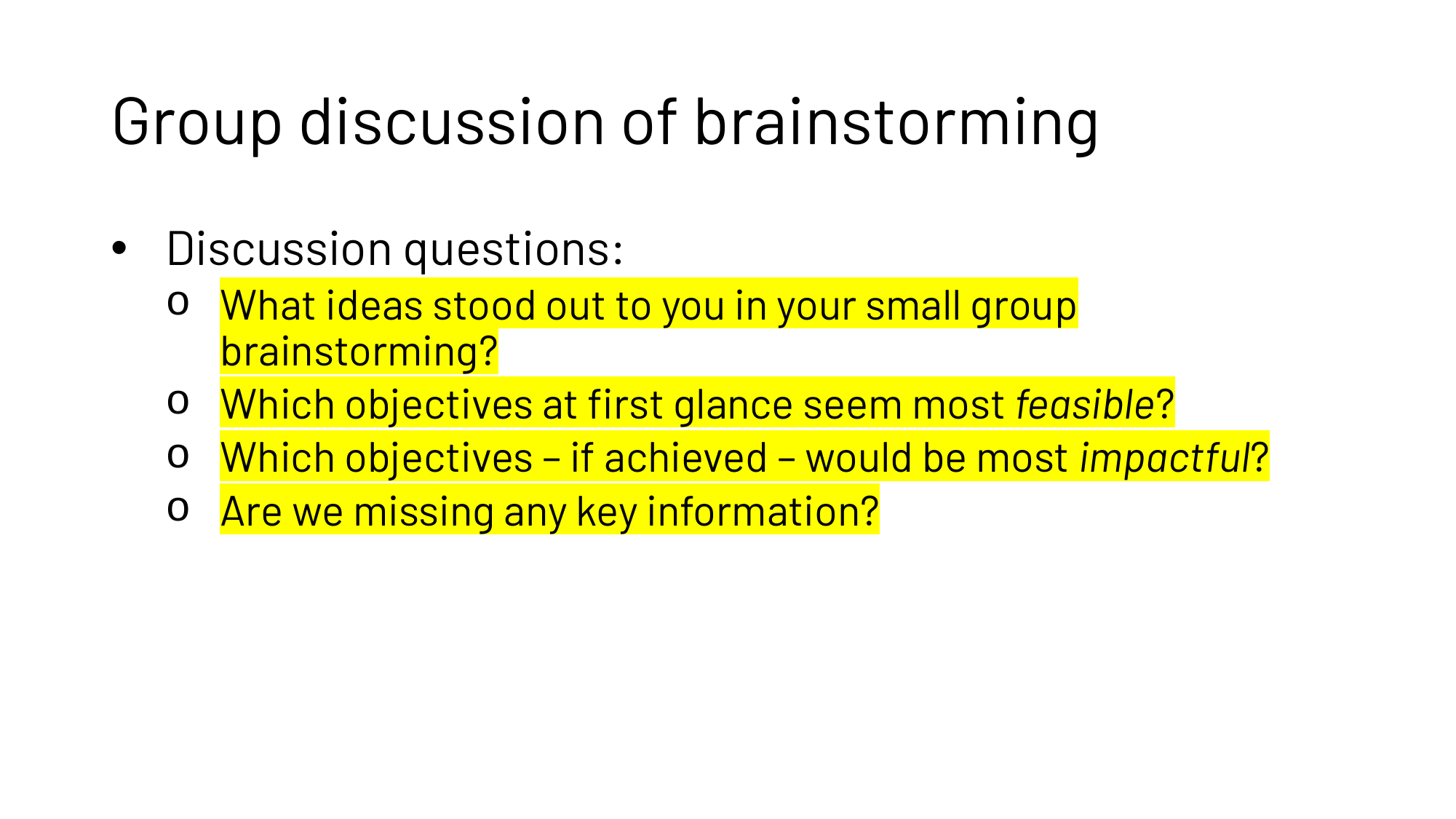

# Group discussion of brainstorming
Discussion questions:
What ideas stood out to you in your small group brainstorming?
Which objectives at first glance seem most feasible?
Which objectives – if achieved – would be most impactful?
Are we missing any key information?